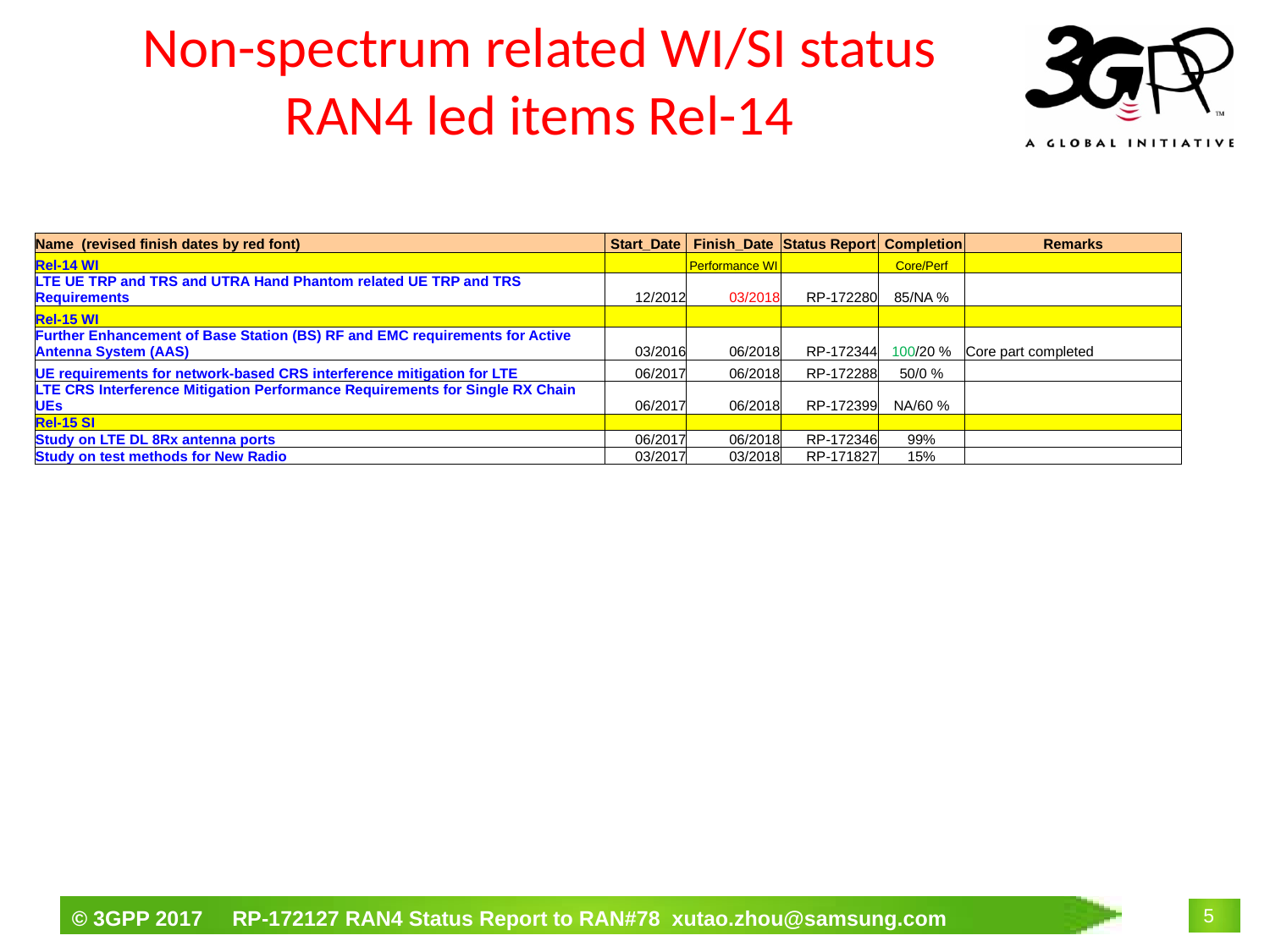

# Non-spectrum related WI/SI status RAN4 led items Rel-14
| Name (revised finish dates by red font) | Start\_Date | Finish\_Date | Status Report | Completion | Remarks |
| --- | --- | --- | --- | --- | --- |
| Rel-14 WI |  | Performance WI |  | Core/Perf |  |
| LTE UE TRP and TRS and UTRA Hand Phantom related UE TRP and TRS Requirements | 12/2012 | 03/2018 | RP-172280 | 85/NA % |  |
| Rel-15 WI |  |  |  |  |  |
| Further Enhancement of Base Station (BS) RF and EMC requirements for Active Antenna System (AAS) | 03/2016 | 06/2018 | RP-172344 | 100/20 % | Core part completed |
| UE requirements for network-based CRS interference mitigation for LTE | 06/2017 | 06/2018 | RP-172288 | 50/0 % |  |
| LTE CRS Interference Mitigation Performance Requirements for Single RX Chain UEs | 06/2017 | 06/2018 | RP-172399 | NA/60 % |  |
| Rel-15 SI |  |  |  |  |  |
| Study on LTE DL 8Rx antenna ports | 06/2017 | 06/2018 | RP-172346 | 99% |  |
| Study on test methods for New Radio | 03/2017 | 03/2018 | RP-171827 | 15% |  |